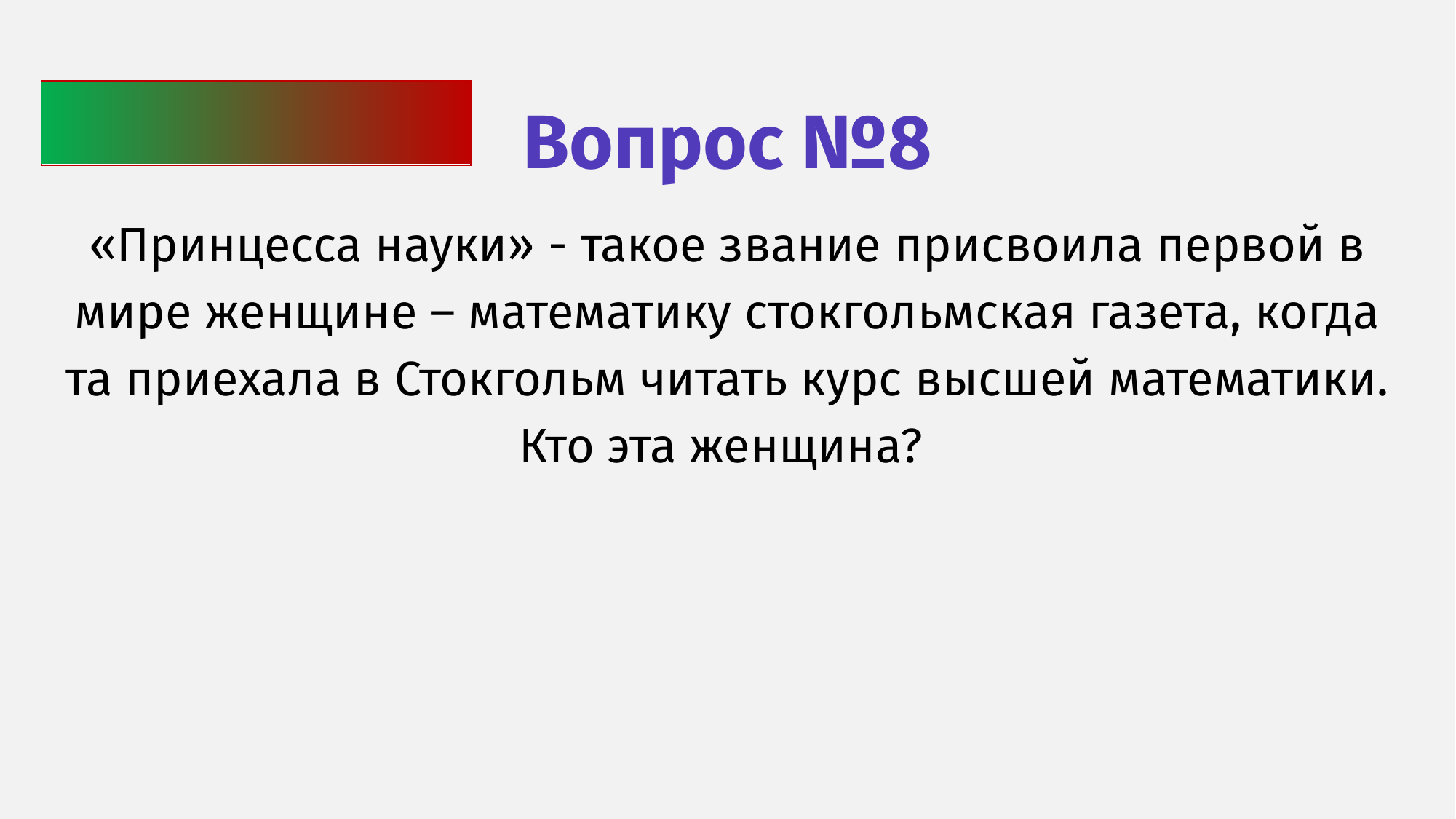

Вопрос №8
«Принцесса науки» - такое звание присвоила первой в мире женщине – математику стокгольмская газета, когда та приехала в Стокгольм читать курс высшей математики. Кто эта женщина?